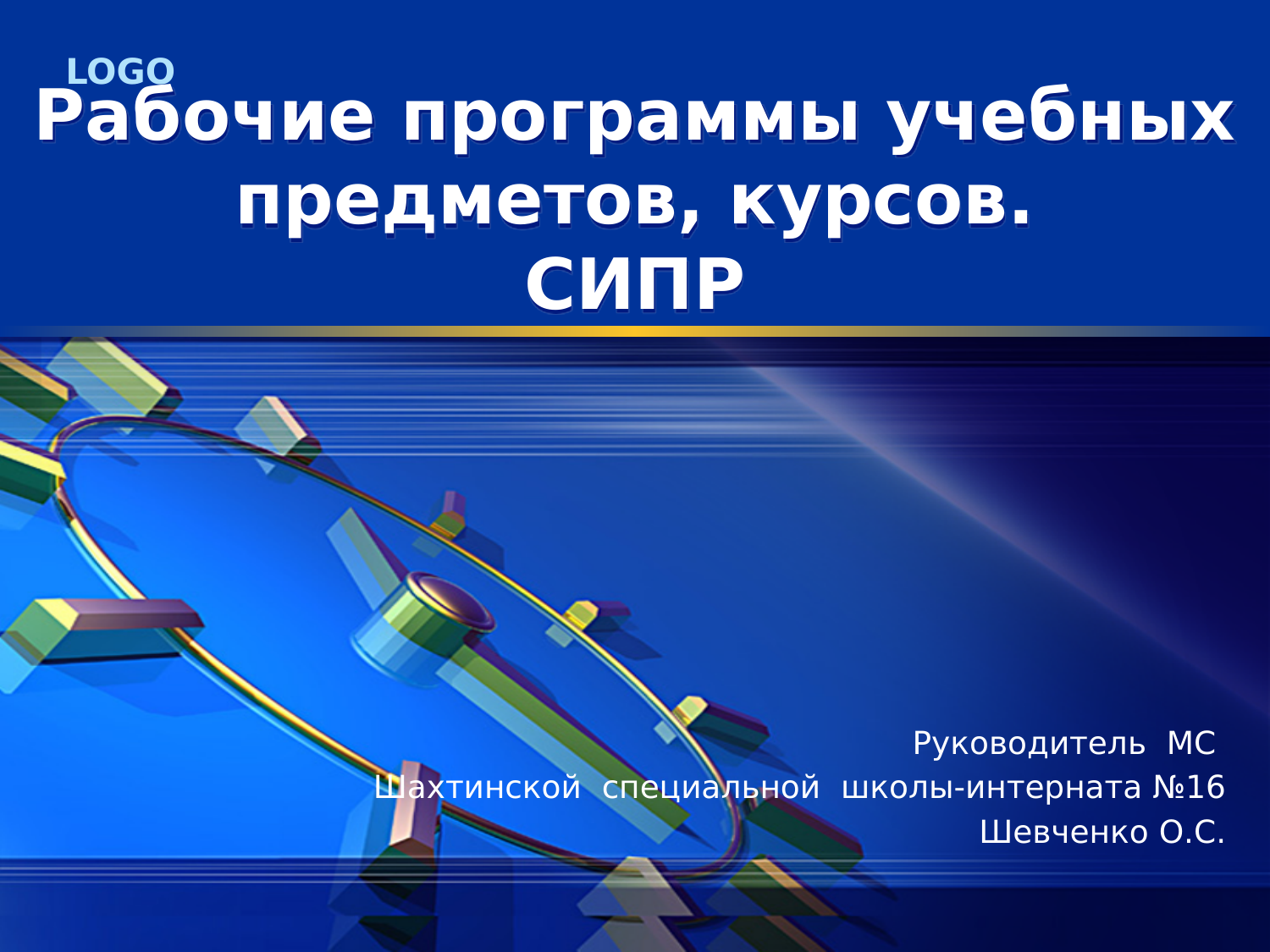

# Рабочие программы учебных предметов, курсов. СИПР
Руководитель  МС
Шахтинской  специальной  школы-интерната №16
Шевченко О.С.